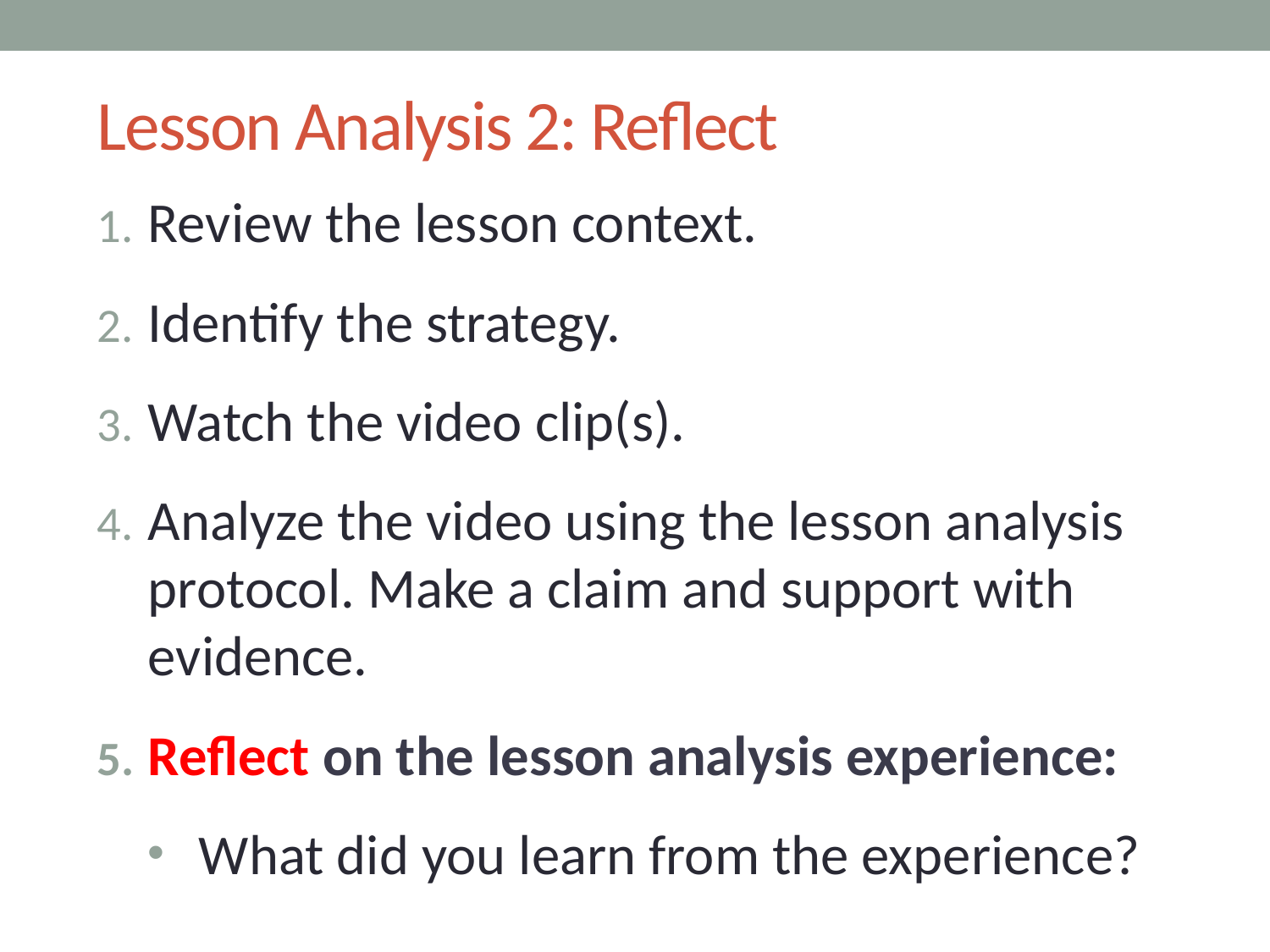

# Lesson Analysis 2: Reflect
Review the lesson context.
Identify the strategy.
Watch the video clip(s).
Analyze the video using the lesson analysis protocol. Make a claim and support with evidence.
Reflect on the lesson analysis experience:
What did you learn from the experience?